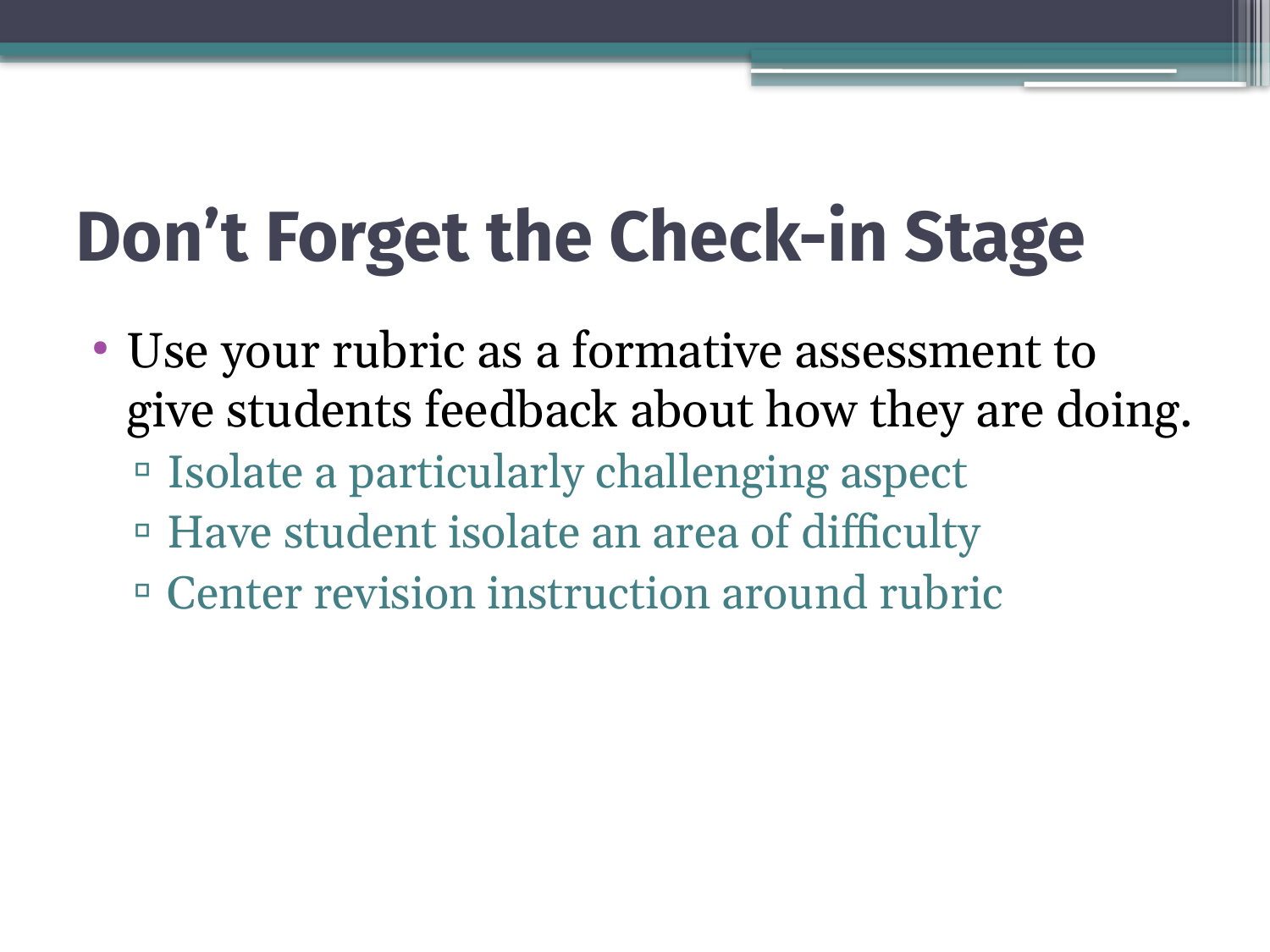

# Don’t Forget the Check-in Stage
Use your rubric as a formative assessment to give students feedback about how they are doing.
Isolate a particularly challenging aspect
Have student isolate an area of difficulty
Center revision instruction around rubric